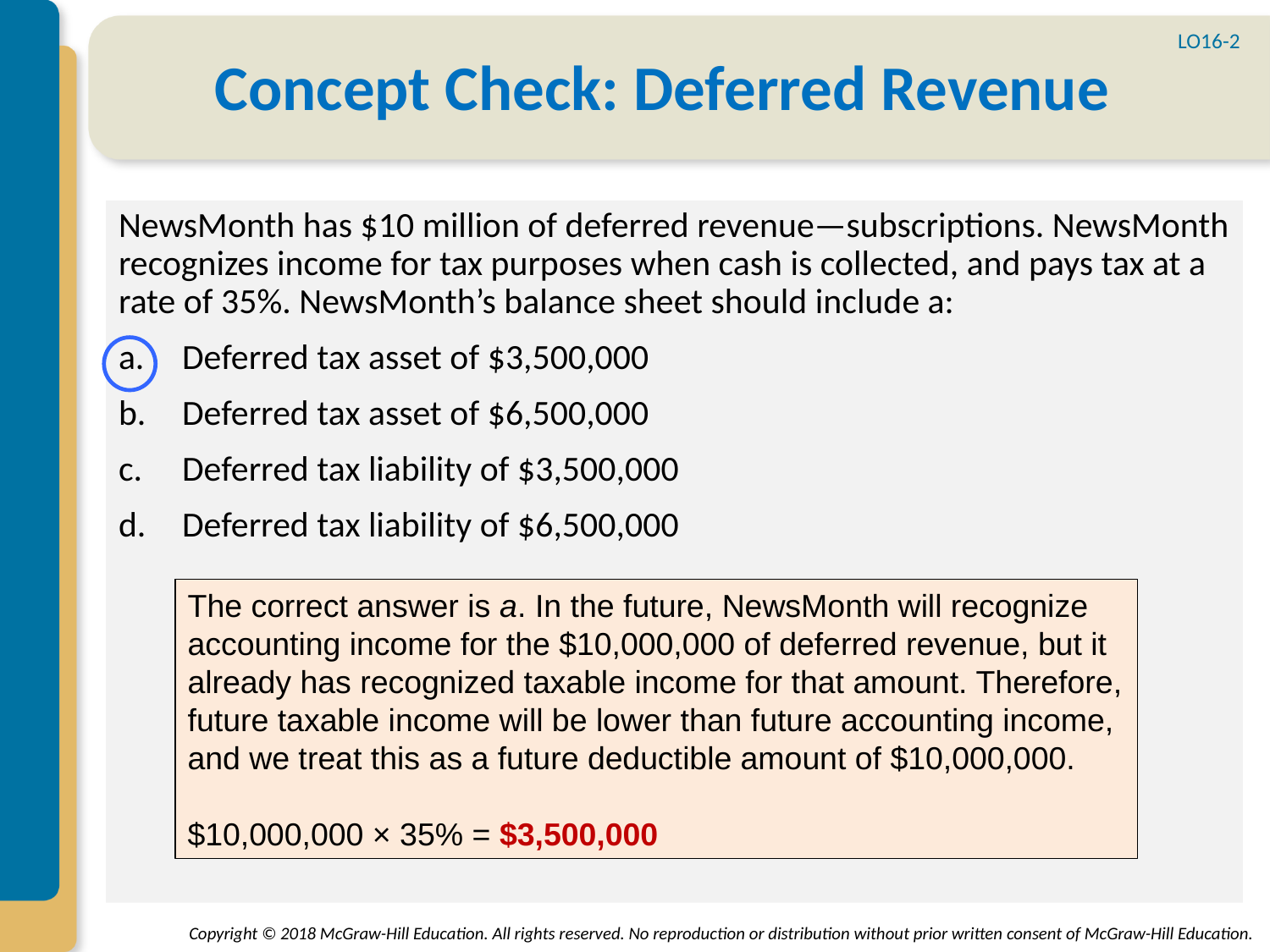

LO16-2
# Concept Check: Deferred Revenue
NewsMonth has $10 million of deferred revenue—subscriptions. NewsMonth recognizes income for tax purposes when cash is collected, and pays tax at a rate of 35%. NewsMonth’s balance sheet should include a:
Deferred tax asset of $3,500,000
Deferred tax asset of $6,500,000
Deferred tax liability of $3,500,000
Deferred tax liability of $6,500,000

The correct answer is a. In the future, NewsMonth will recognize accounting income for the $10,000,000 of deferred revenue, but it already has recognized taxable income for that amount. Therefore, future taxable income will be lower than future accounting income, and we treat this as a future deductible amount of $10,000,000.

$10,000,000 × 35% = $3,500,000